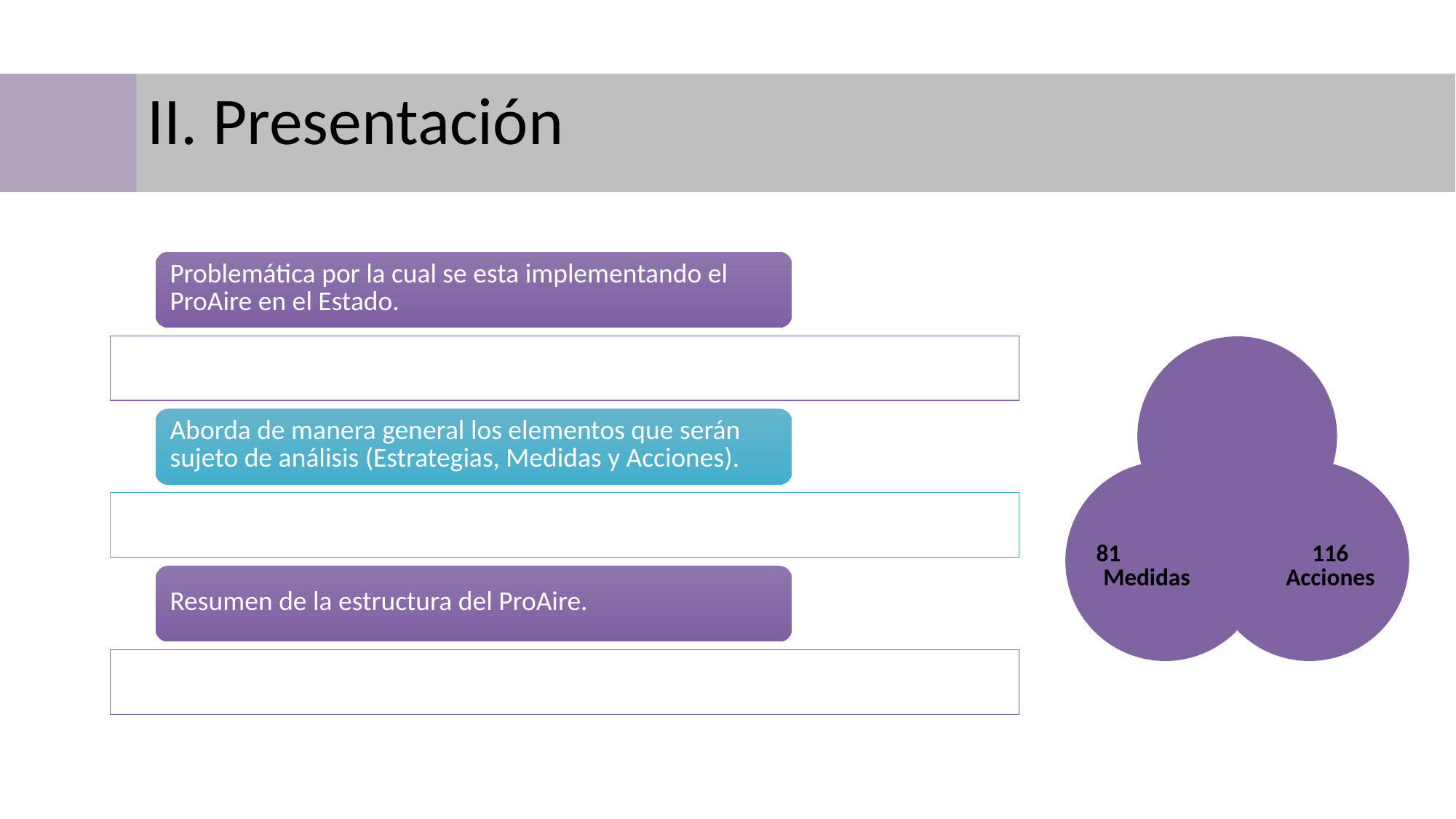

# II. Presentación

Problemática por la cual se esta implementando el ProAire en el Estado.
Aborda de manera general los elementos que serán sujeto de análisis (Estrategias, Medidas y Acciones).
Resumen de la estructura del ProAire.
116 Acciones
81               Medidas